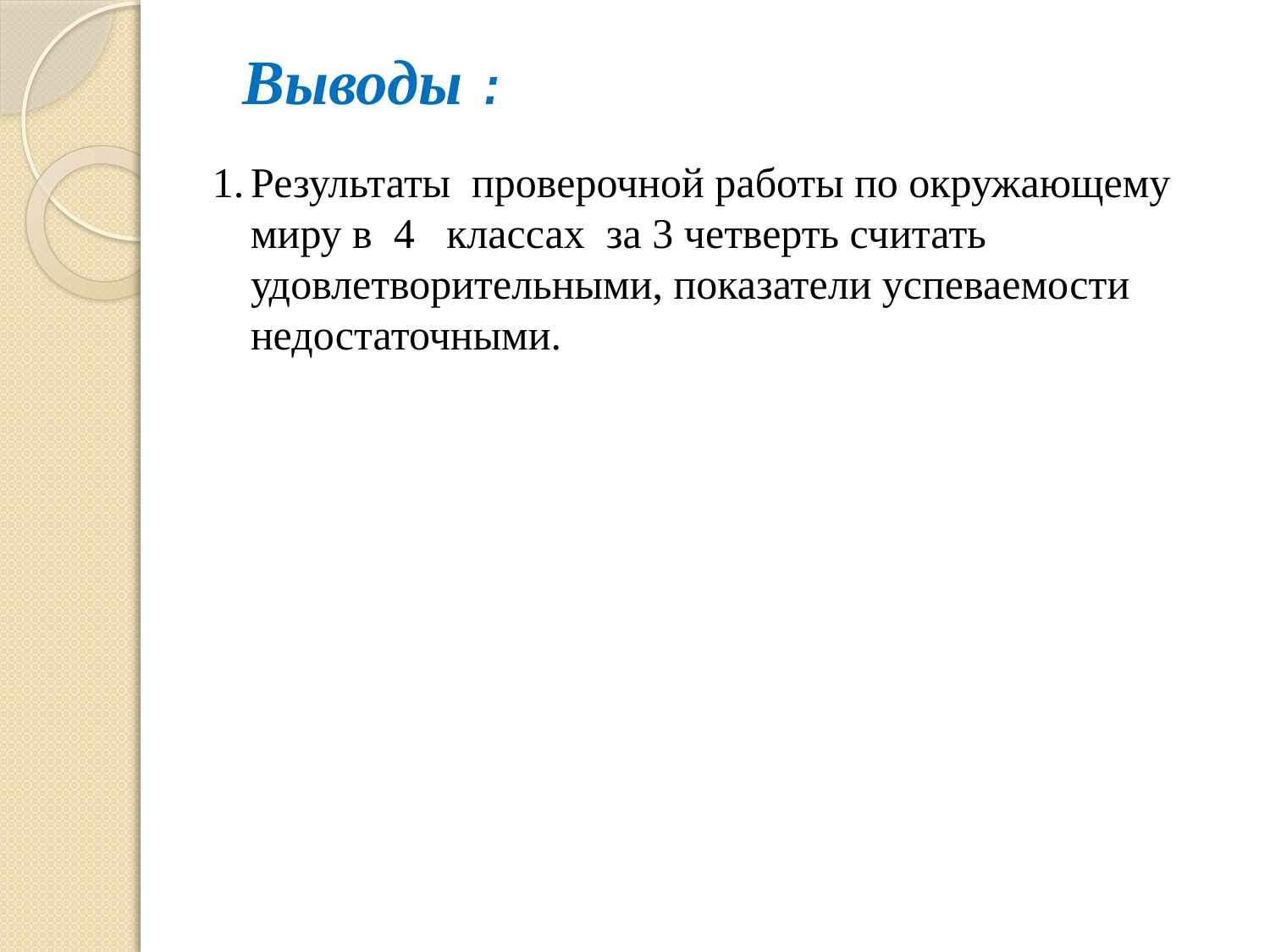

# Выводы :
1.

Результаты  проверочной работы по окружающему миру в  4   классах  за 3 четверть считать удовлетворительными, показатели успеваемости недостаточными.